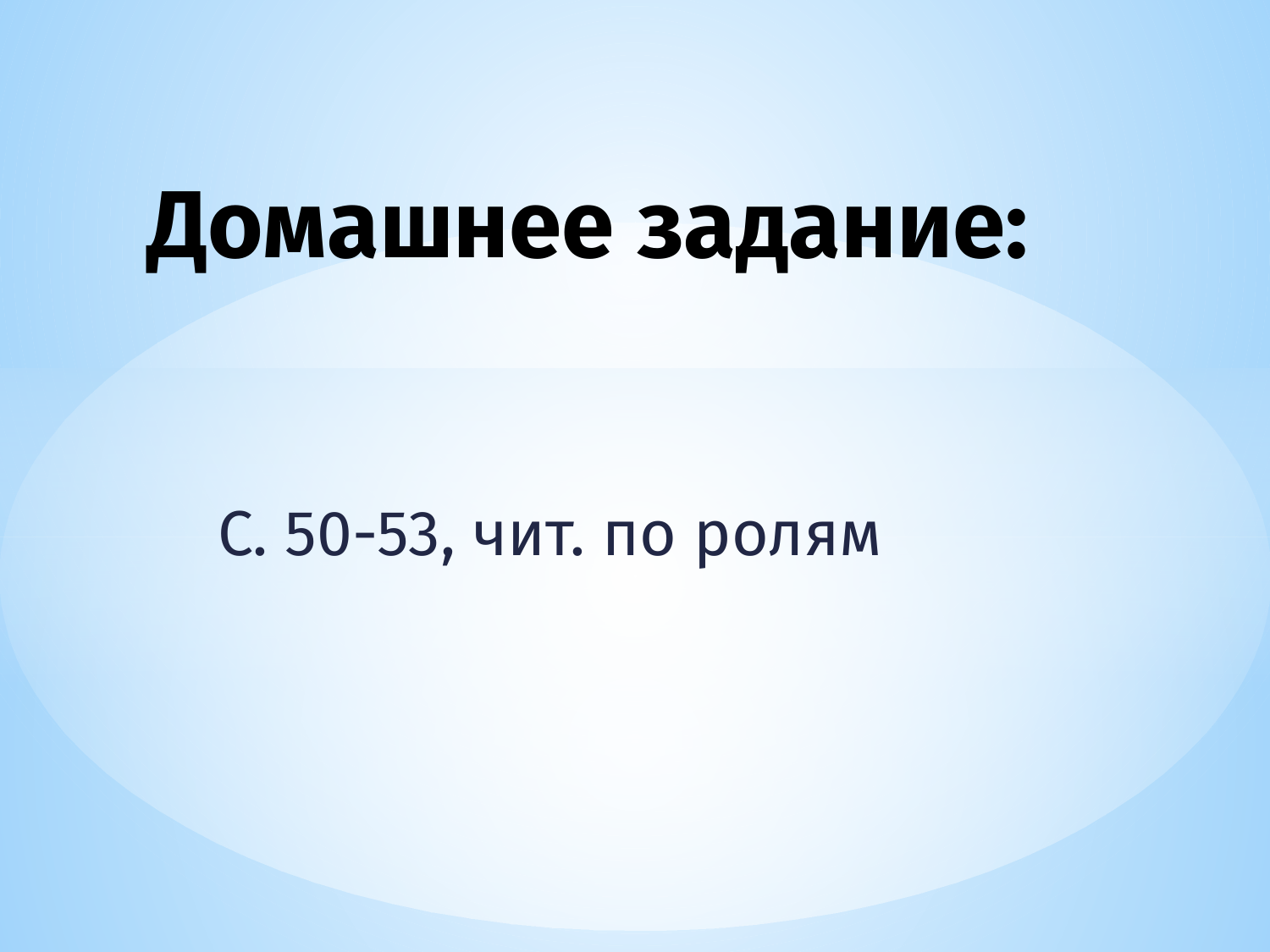

# Домашнее задание:
С. 50-53, чит. по ролям